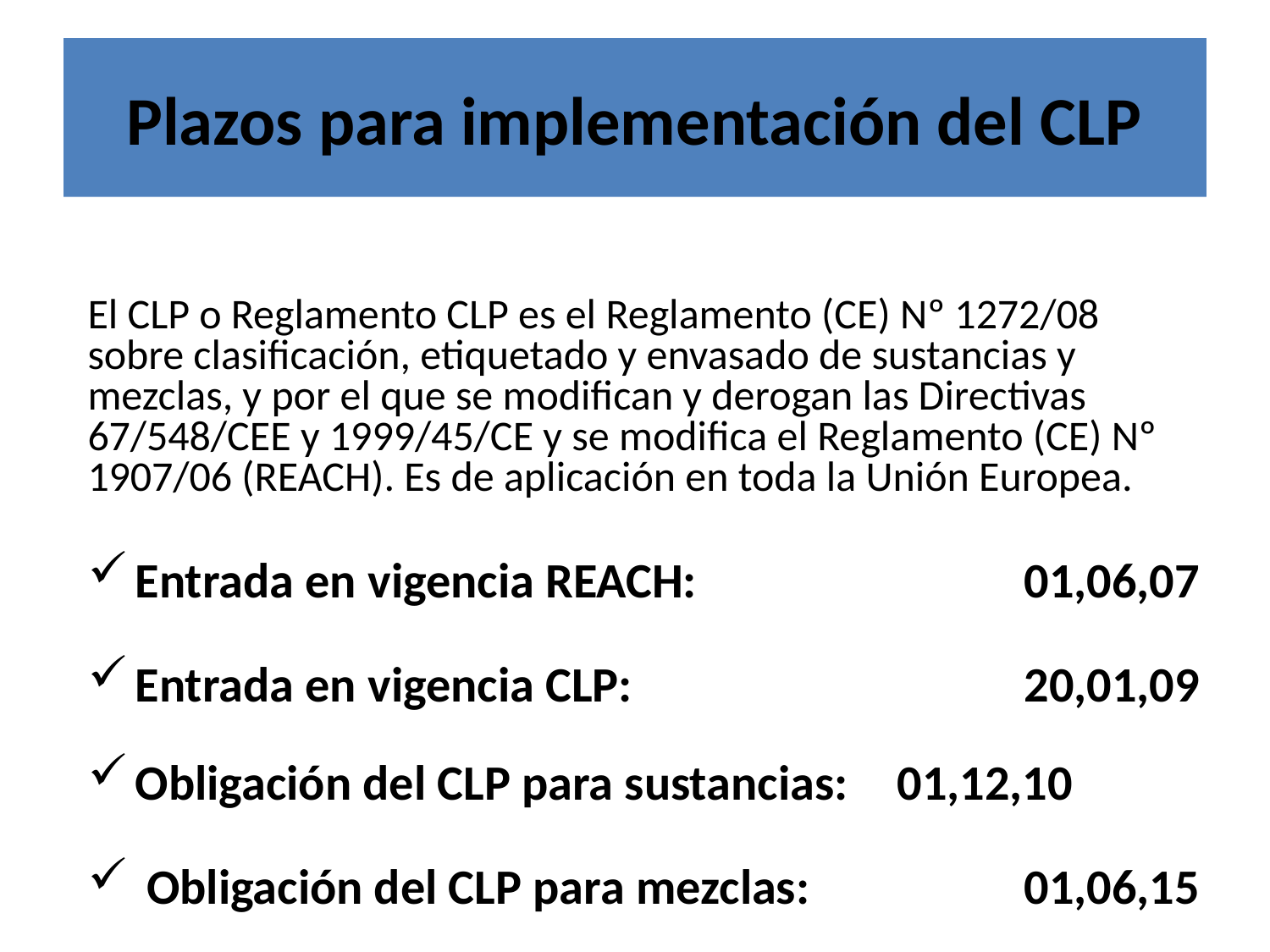

# Plazos para implementación del CLP
El CLP o Reglamento CLP es el Reglamento (CE) Nº 1272/08 sobre clasificación, etiquetado y envasado de sustancias y mezclas, y por el que se modifican y derogan las Directivas 67/548/CEE y 1999/45/CE y se modifica el Reglamento (CE) Nº 1907/06 (REACH). Es de aplicación en toda la Unión Europea.
Entrada en vigencia REACH:			01,06,07
Entrada en vigencia CLP: 			20,01,09
Obligación del CLP para sustancias: 	01,12,10
 Obligación del CLP para mezclas:		01,06,15